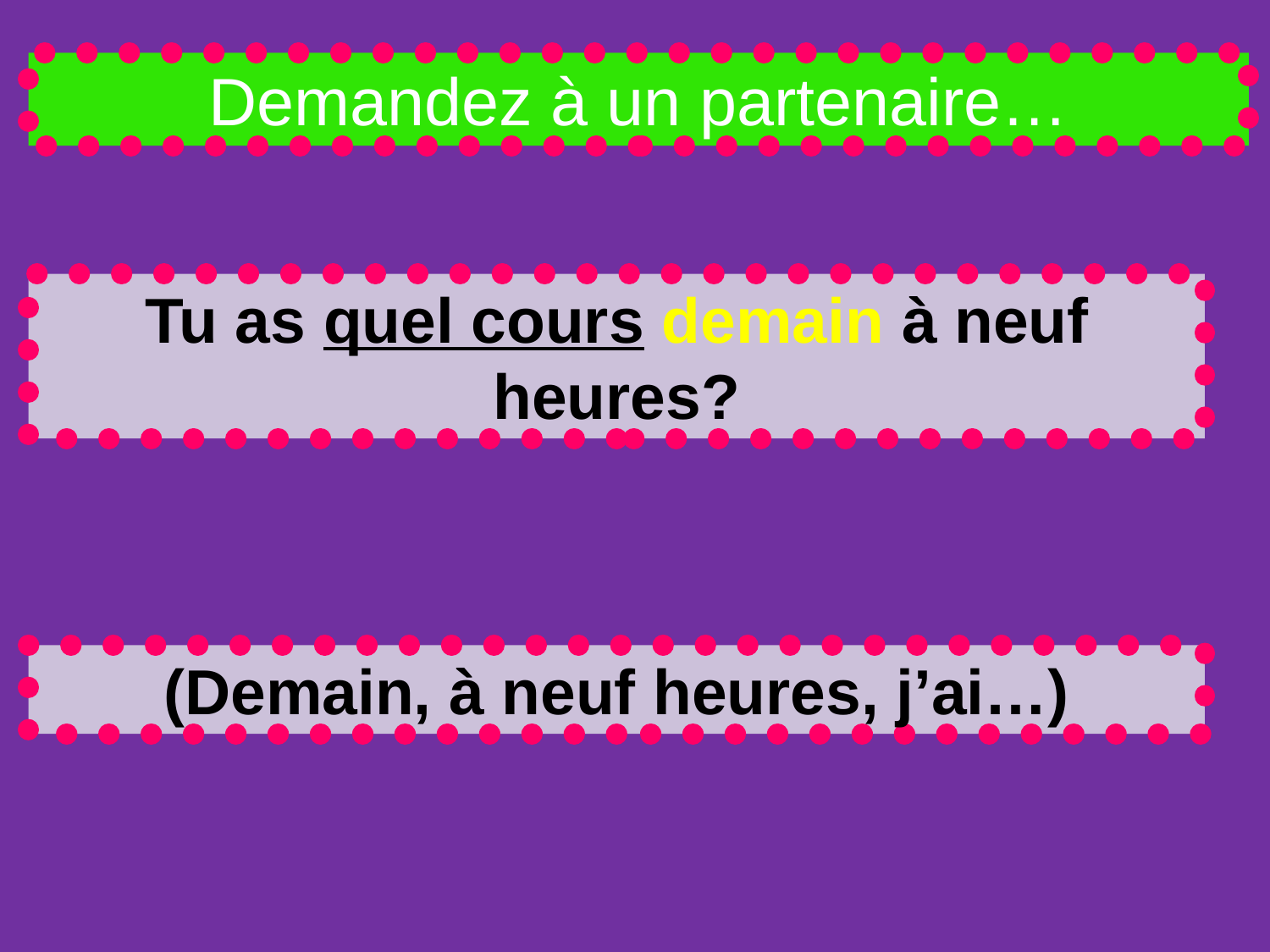

Demandez à un partenaire…
Tu as quel cours demain à neuf heures?
(Demain, à neuf heures, j’ai…)